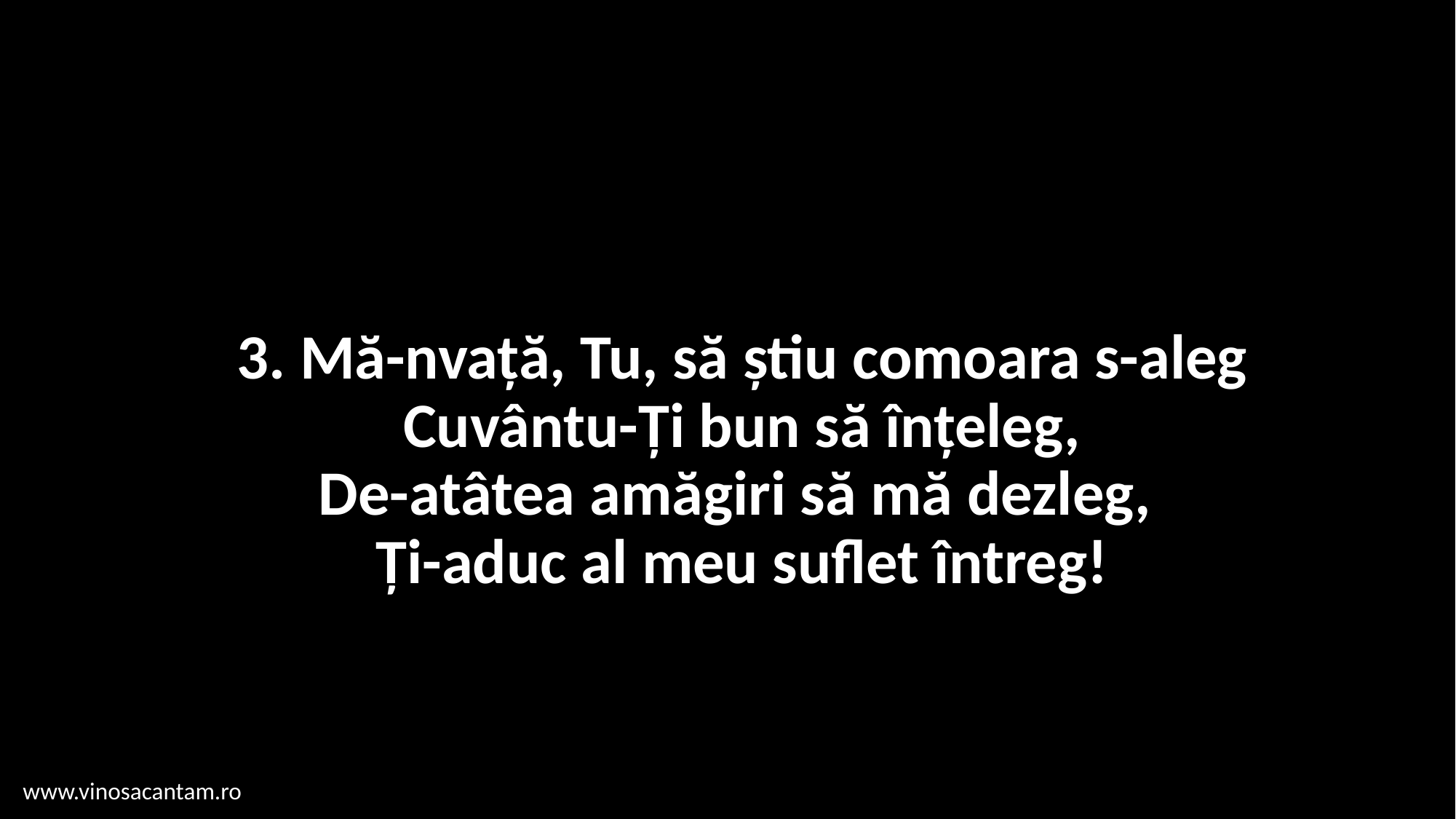

# 3. Mă-nvață, Tu, să știu comoara s-aleg Cuvântu-Ți bun să înțeleg, De-atâtea amăgiri să mă dezleg, Ți-aduc al meu suflet întreg!
www.vinosacantam.ro